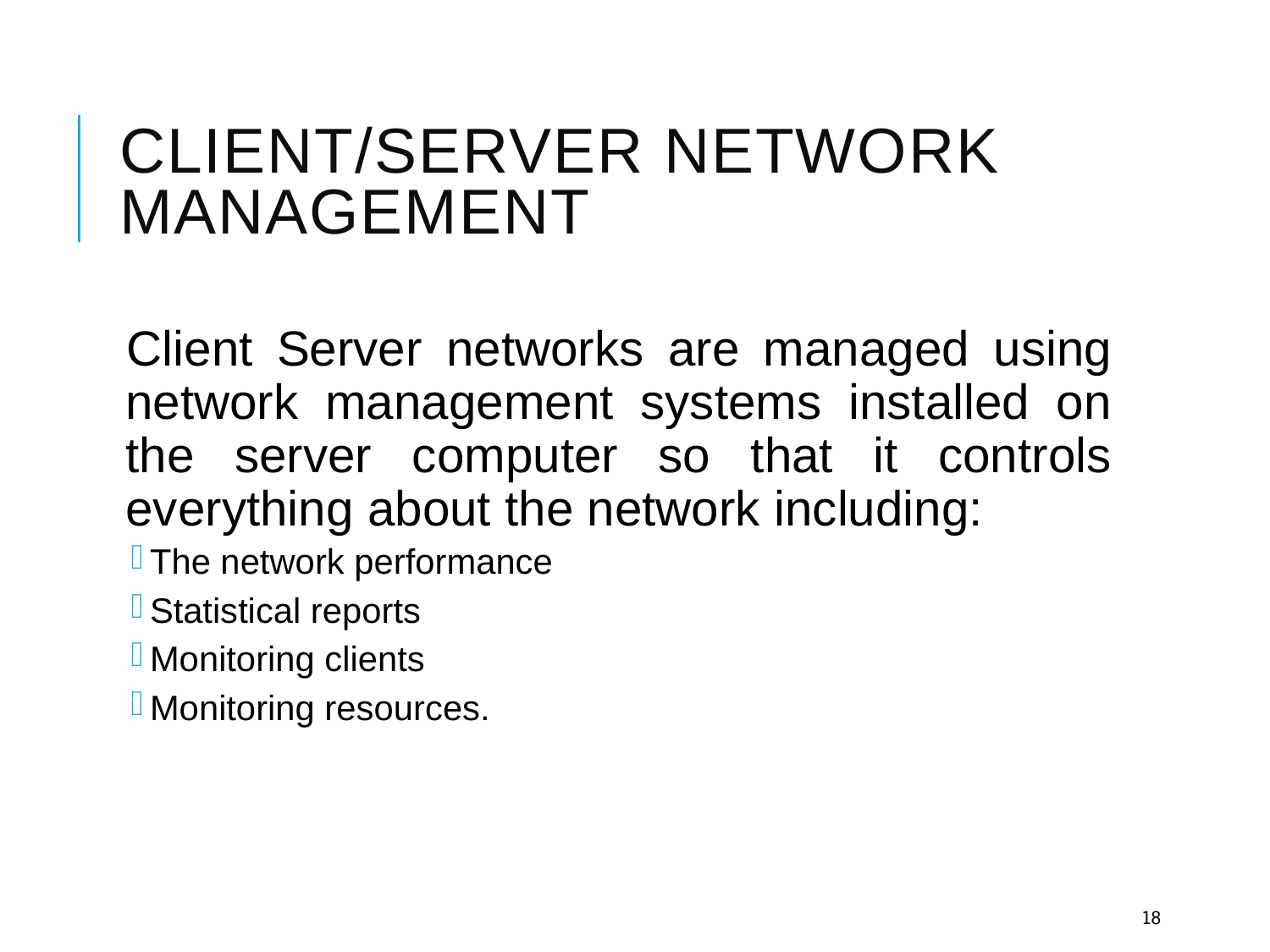

# Client/Server Network Management
Client Server networks are managed using network management systems installed on the server computer so that it controls everything about the network including:
The network performance
Statistical reports
Monitoring clients
Monitoring resources.

18